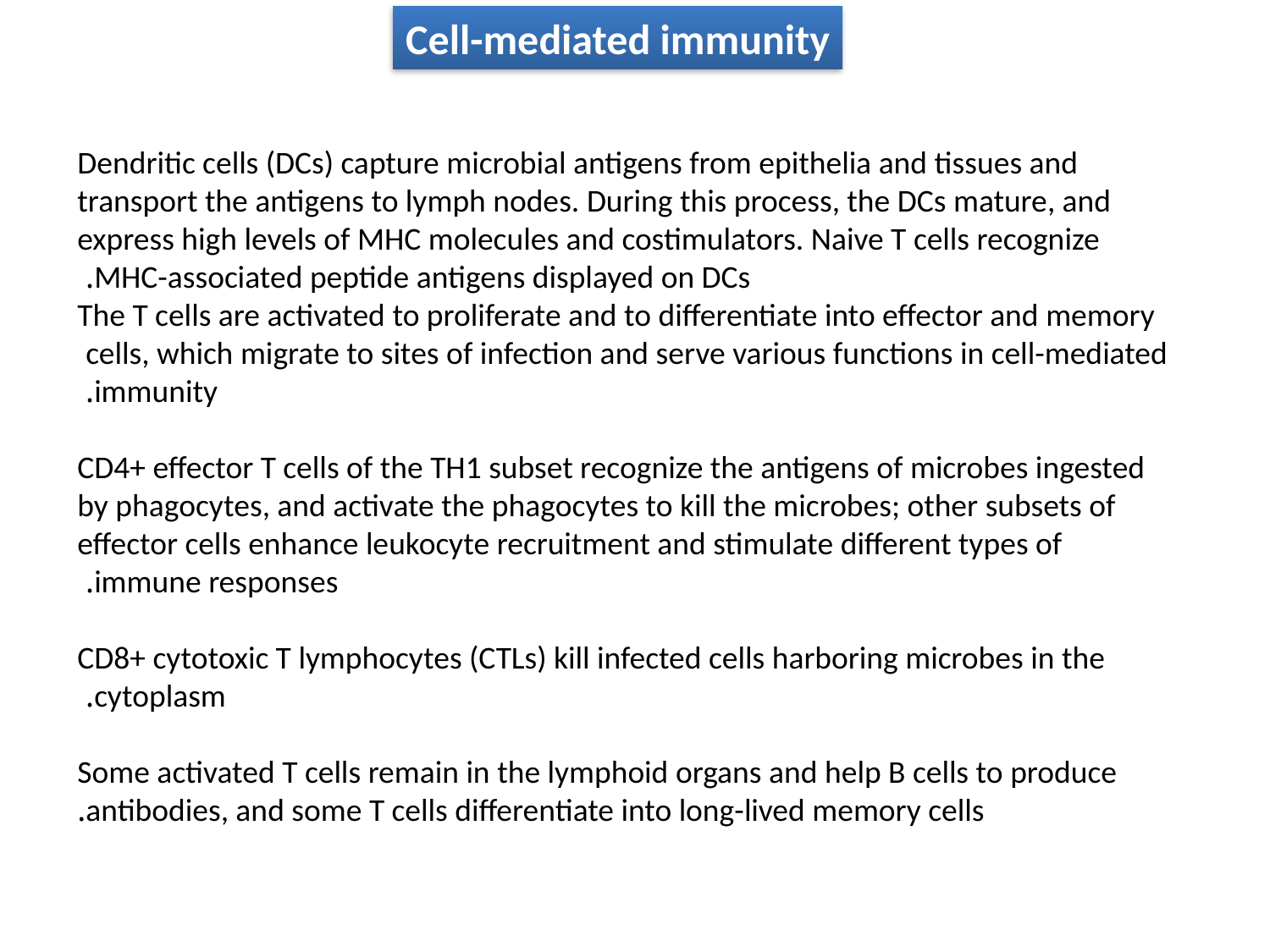

Cell-mediated immunity
Dendritic cells (DCs) capture microbial antigens from epithelia and tissues and transport the antigens to lymph nodes. During this process, the DCs mature, and express high levels of MHC molecules and costimulators. Naive T cells recognize MHC-associated peptide antigens displayed on DCs.
The T cells are activated to proliferate and to differentiate into effector and memory cells, which migrate to sites of infection and serve various functions in cell-mediated
immunity.

CD4+ effector T cells of the TH1 subset recognize the antigens of microbes ingested by phagocytes, and activate the phagocytes to kill the microbes; other subsets of effector cells enhance leukocyte recruitment and stimulate different types of immune responses.

CD8+ cytotoxic T lymphocytes (CTLs) kill infected cells harboring microbes in the cytoplasm.

Some activated T cells remain in the lymphoid organs and help B cells to produce antibodies, and some T cells differentiate into long-lived memory cells.